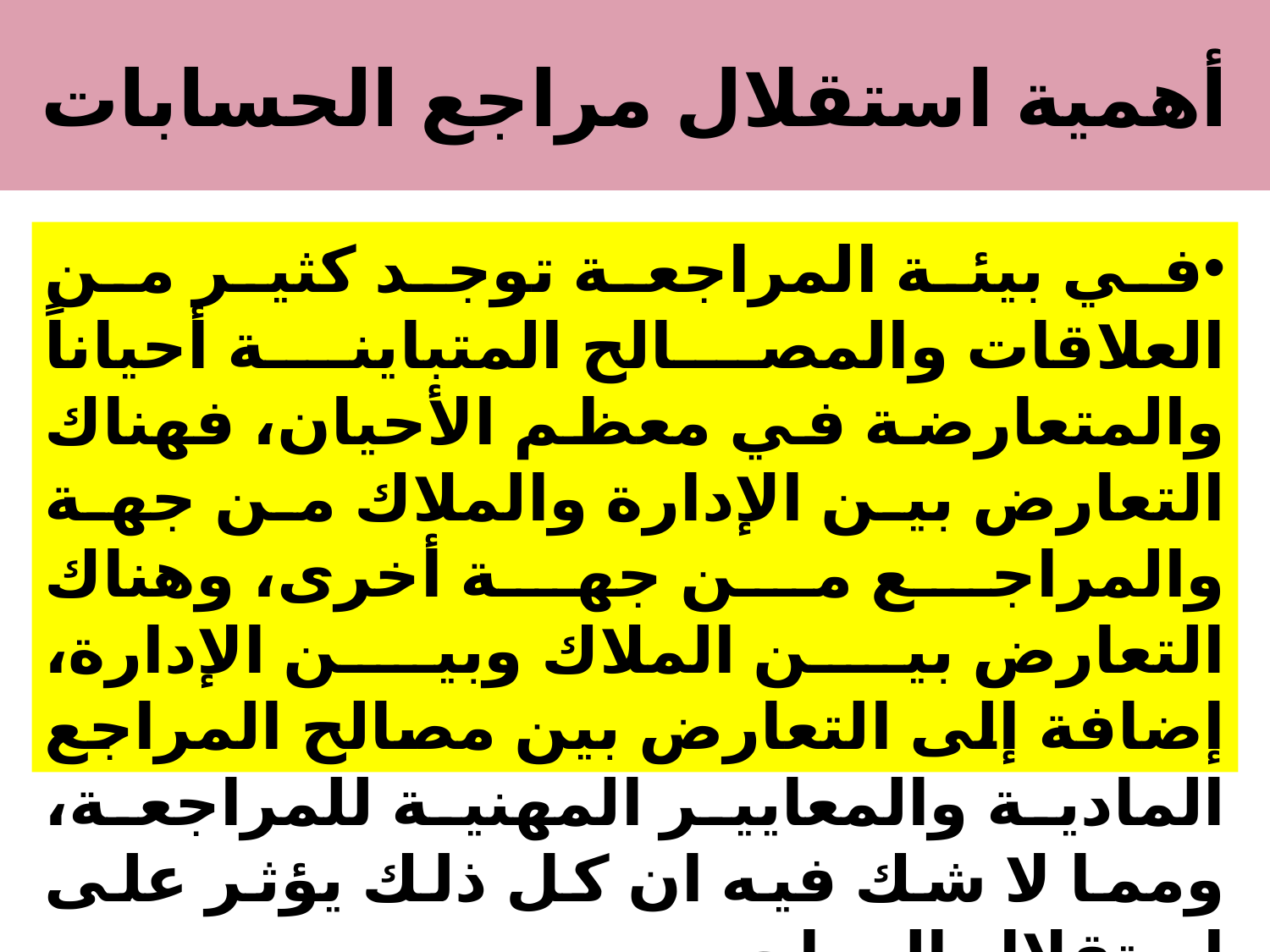

# أهمية استقلال مراجع الحسابات
في بيئة المراجعة توجد كثير من العلاقات والمصالح المتباينة أحياناً والمتعارضة في معظم الأحيان، فهناك التعارض بين الإدارة والملاك من جهة والمراجع من جهة أخرى، وهناك التعارض بين الملاك وبين الإدارة، إضافة إلى التعارض بين مصالح المراجع المادية والمعايير المهنية للمراجعة، ومما لا شك فيه ان كل ذلك يؤثر على استقلال المراجع.